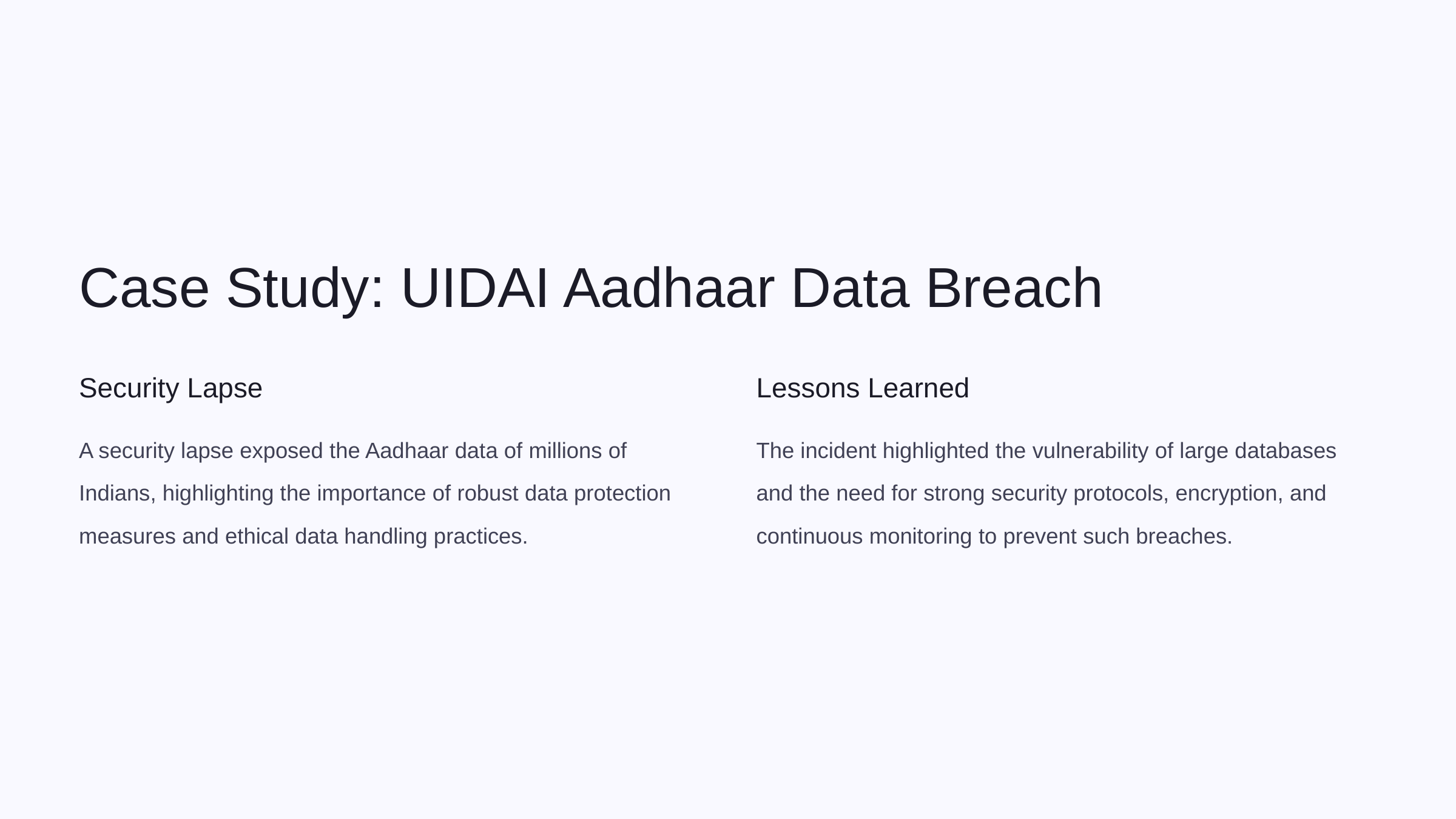

Case Study: UIDAI Aadhaar Data Breach
Security Lapse
Lessons Learned
A security lapse exposed the Aadhaar data of millions of Indians, highlighting the importance of robust data protection measures and ethical data handling practices.
The incident highlighted the vulnerability of large databases and the need for strong security protocols, encryption, and continuous monitoring to prevent such breaches.